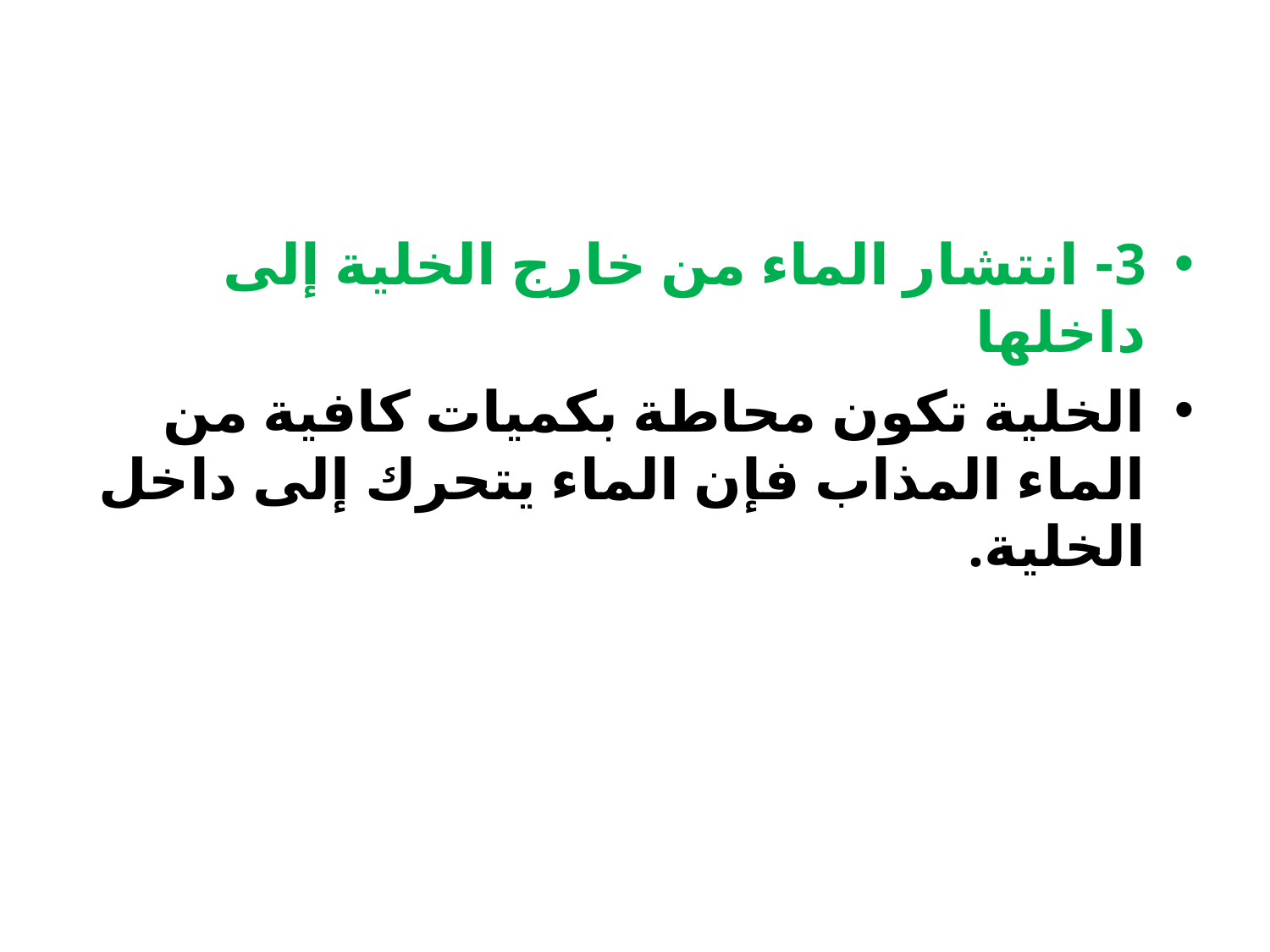

3- انتشار الماء من خارج الخلية إلى داخلها
الخلية تكون محاطة بكميات كافية من الماء المذاب فإن الماء يتحرك إلى داخل الخلية.